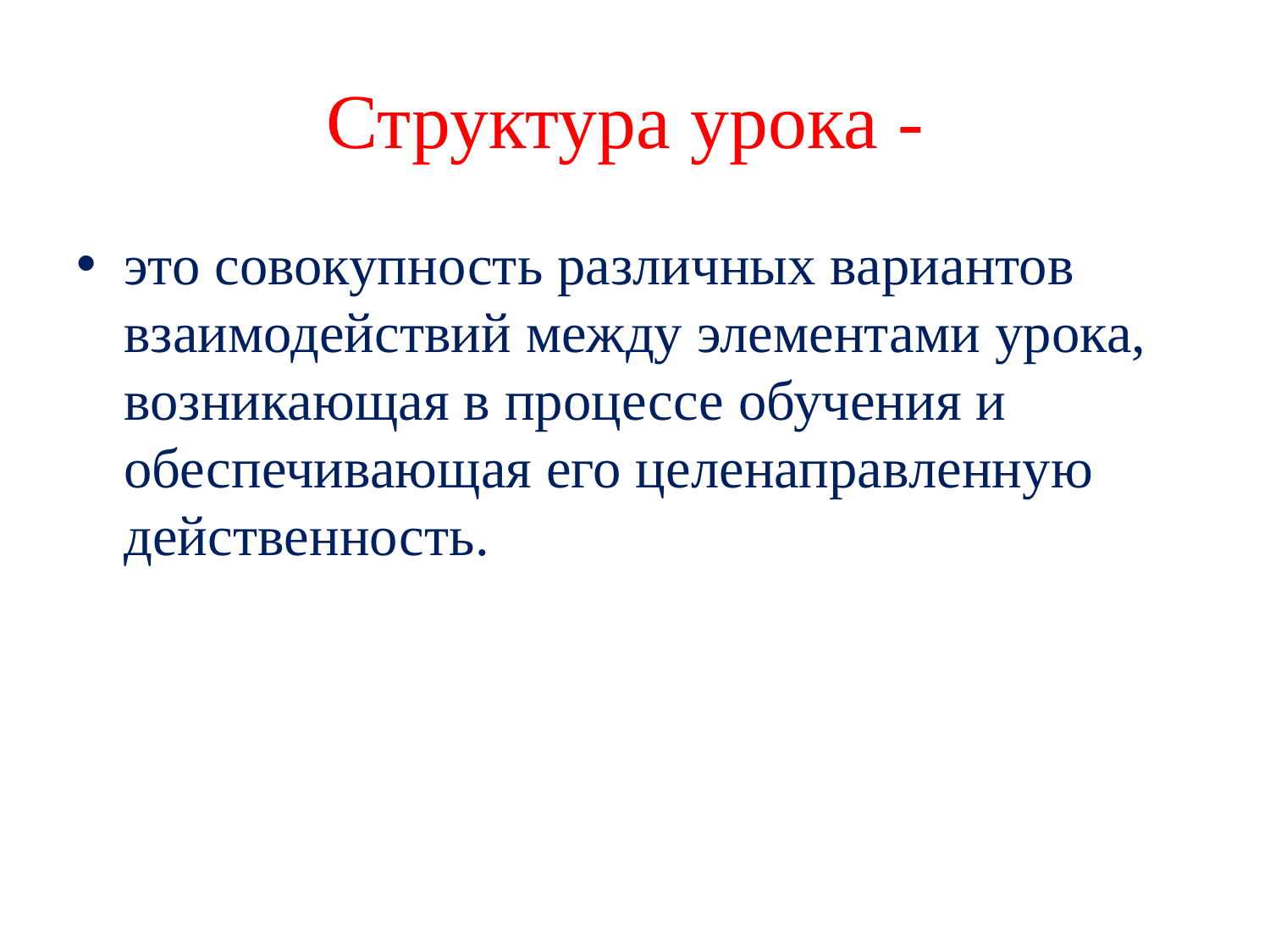

# Структура урока -
это совокупность различных вариантов взаимодействий между элементами урока, возникающая в процессе обучения и обеспечивающая его целенаправленную действенность.